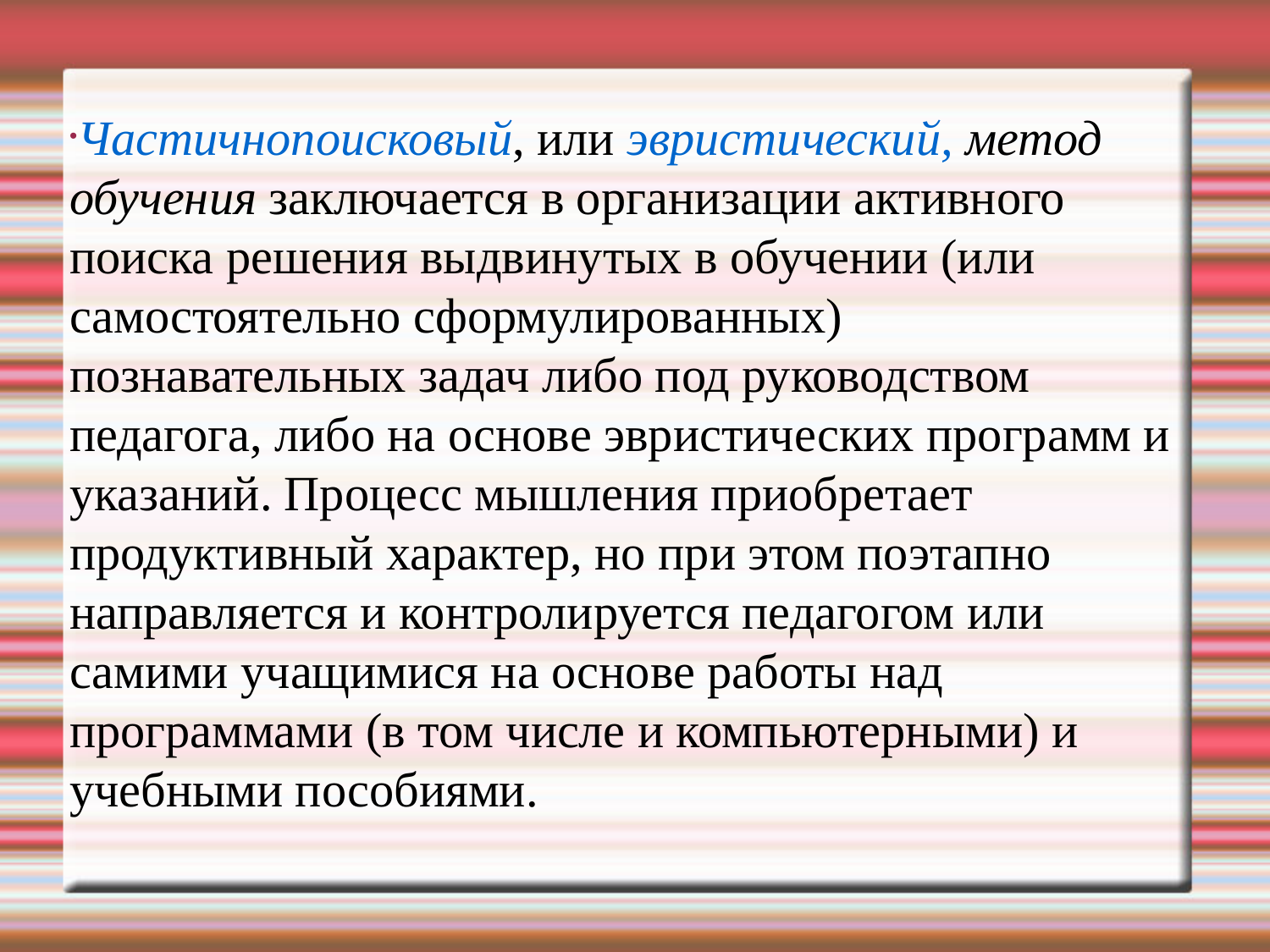

Частичнопоисковый, или эвристический, метод обучения заключается в организации активного поиска решения выдвинутых в обучении (или самостоятельно сформулированных) познавательных задач либо под руководством педагога, либо на основе эвристических программ и указаний. Процесс мышления приобретает продуктивный характер, но при этом поэтапно направляется и контролируется педагогом или самими учащимися на основе работы над программами (в том числе и компьютерными) и учебными пособиями.